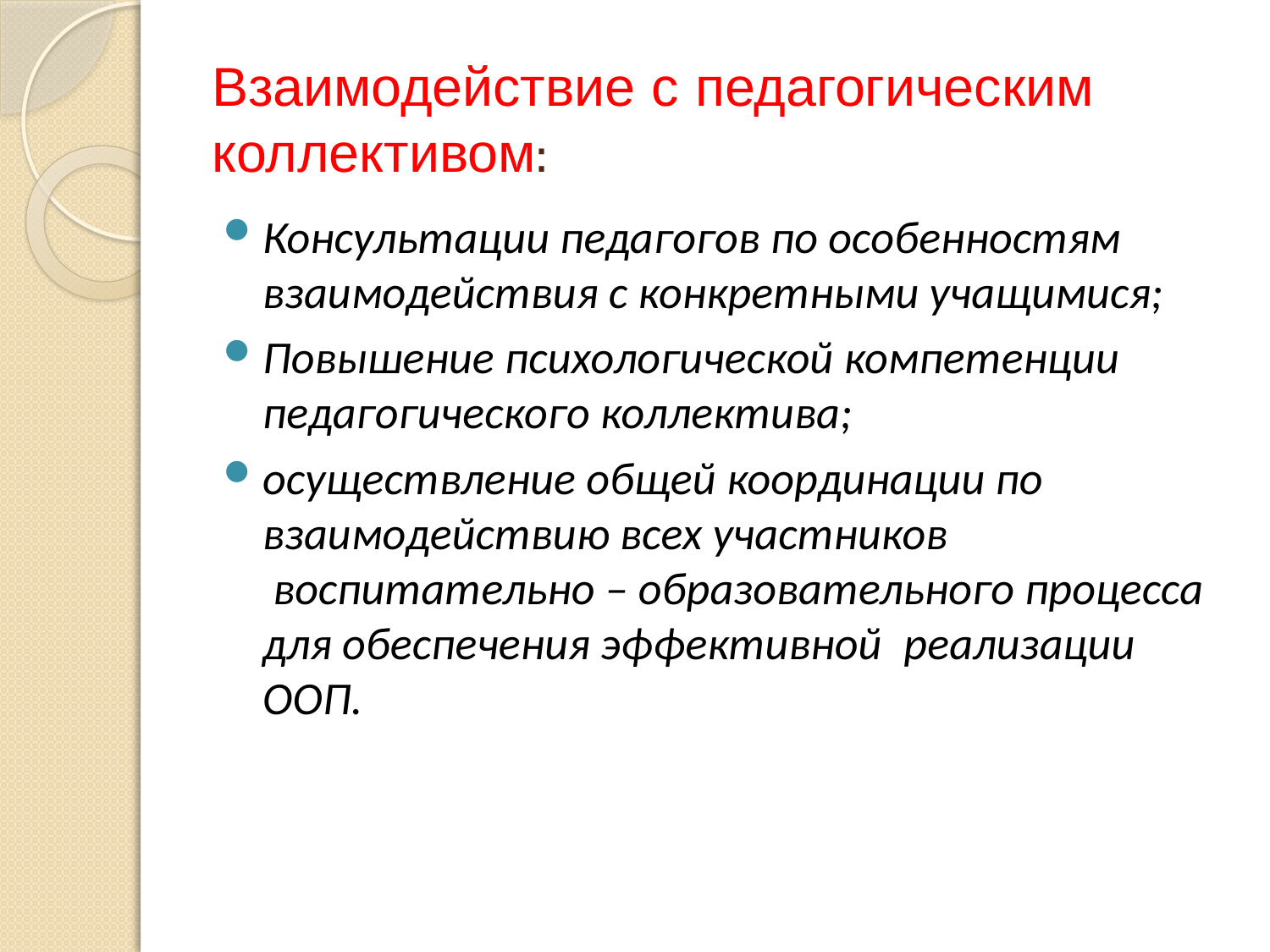

# Взаимодействие с педагогическим коллективом:
Консультации педагогов по особенностям  взаимодействия с конкретными учащимися;
Повышение психологической компетенции педагогического коллектива;
осуществление общей координации по взаимодействию всех участников  воспитательно – образовательного процесса для обеспечения эффективной  реализации ООП.